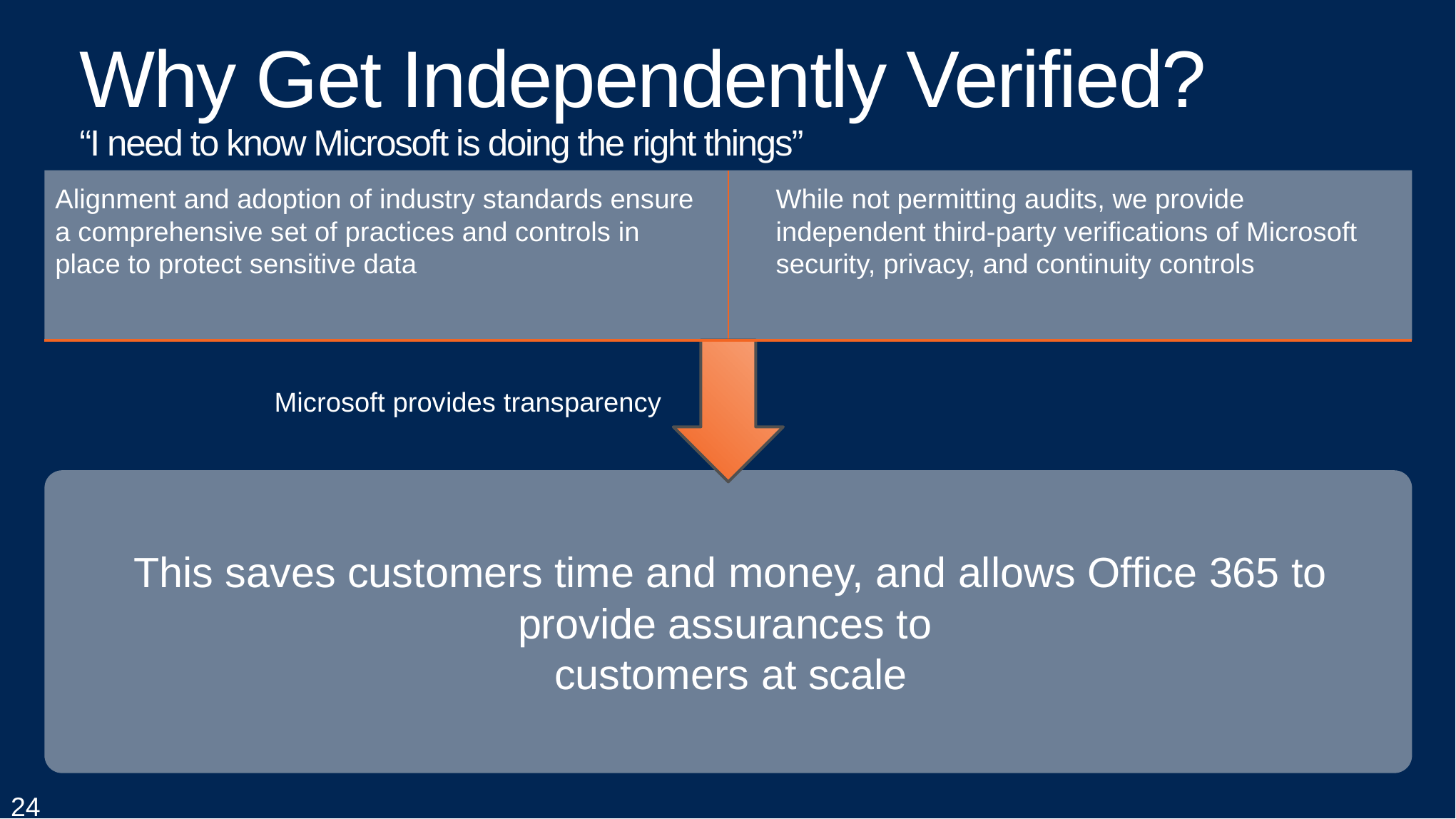

# Why Get Independently Verified? “I need to know Microsoft is doing the right things”
Alignment and adoption of industry standards ensure a comprehensive set of practices and controls in place to protect sensitive data

While not permitting audits, we provide independent third-party verifications of Microsoft security, privacy, and continuity controls

Microsoft provides transparency
This saves customers time and money, and allows Office 365 to provide assurances to
customers at scale
24